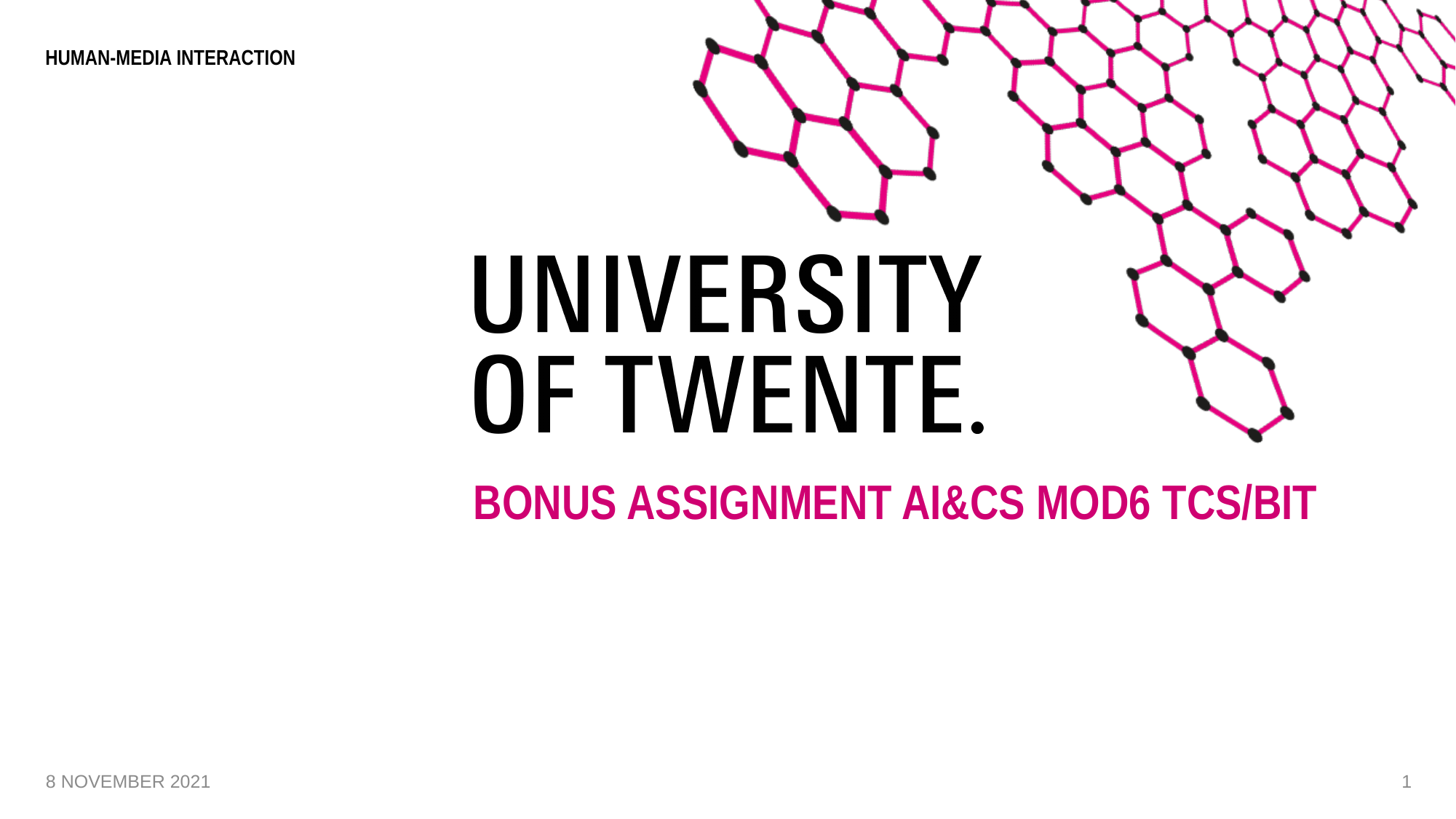

Human-Media Interaction
# Bonus assignment AI&CS MOD6 TCS/BIT
8 November 2021
1